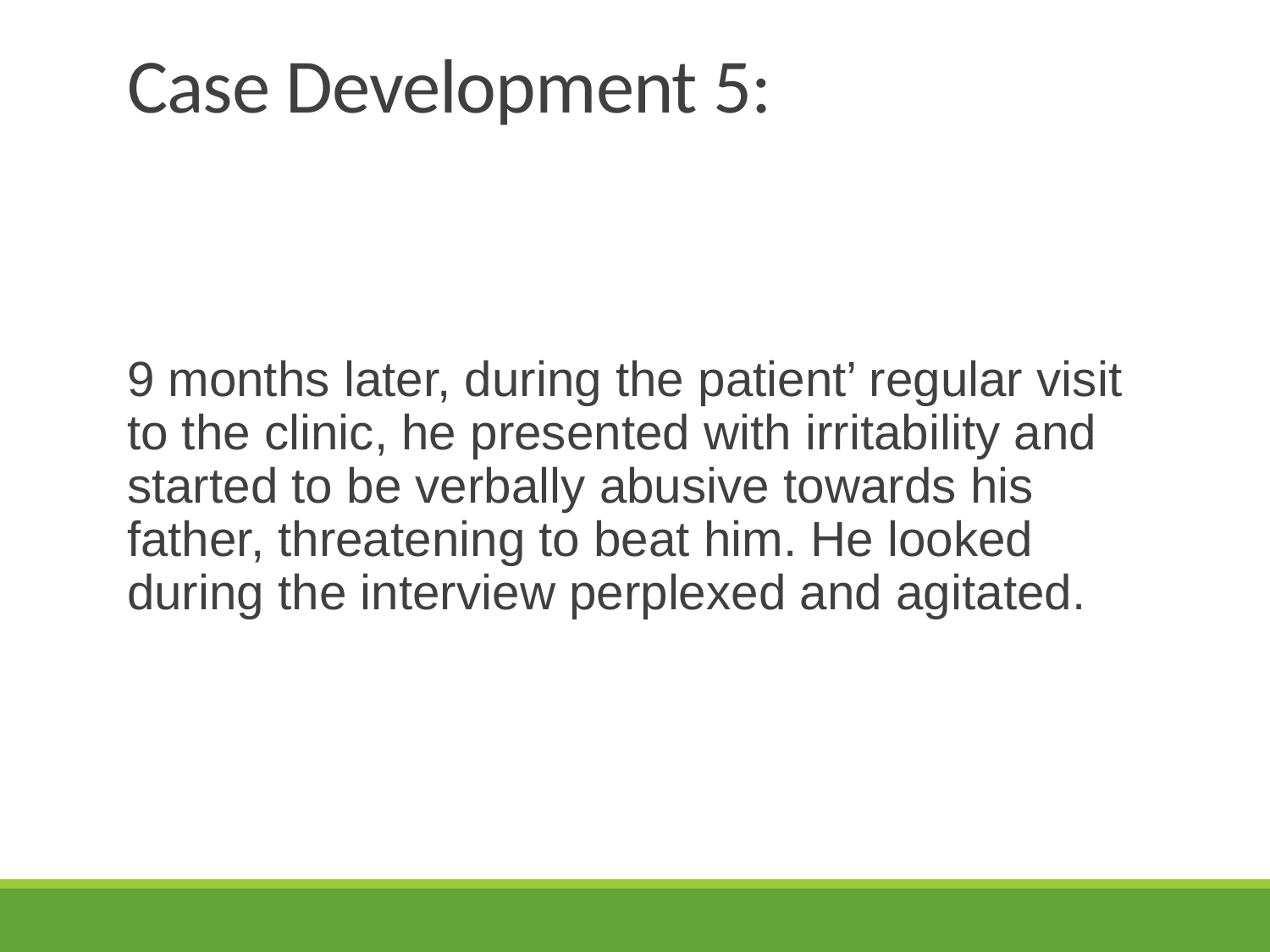

# Case Development 5:

9 months later, during the patient’ regular visit to the clinic, he presented with irritability and started to be verbally abusive towards his father, threatening to beat him. He looked during the interview perplexed and agitated.